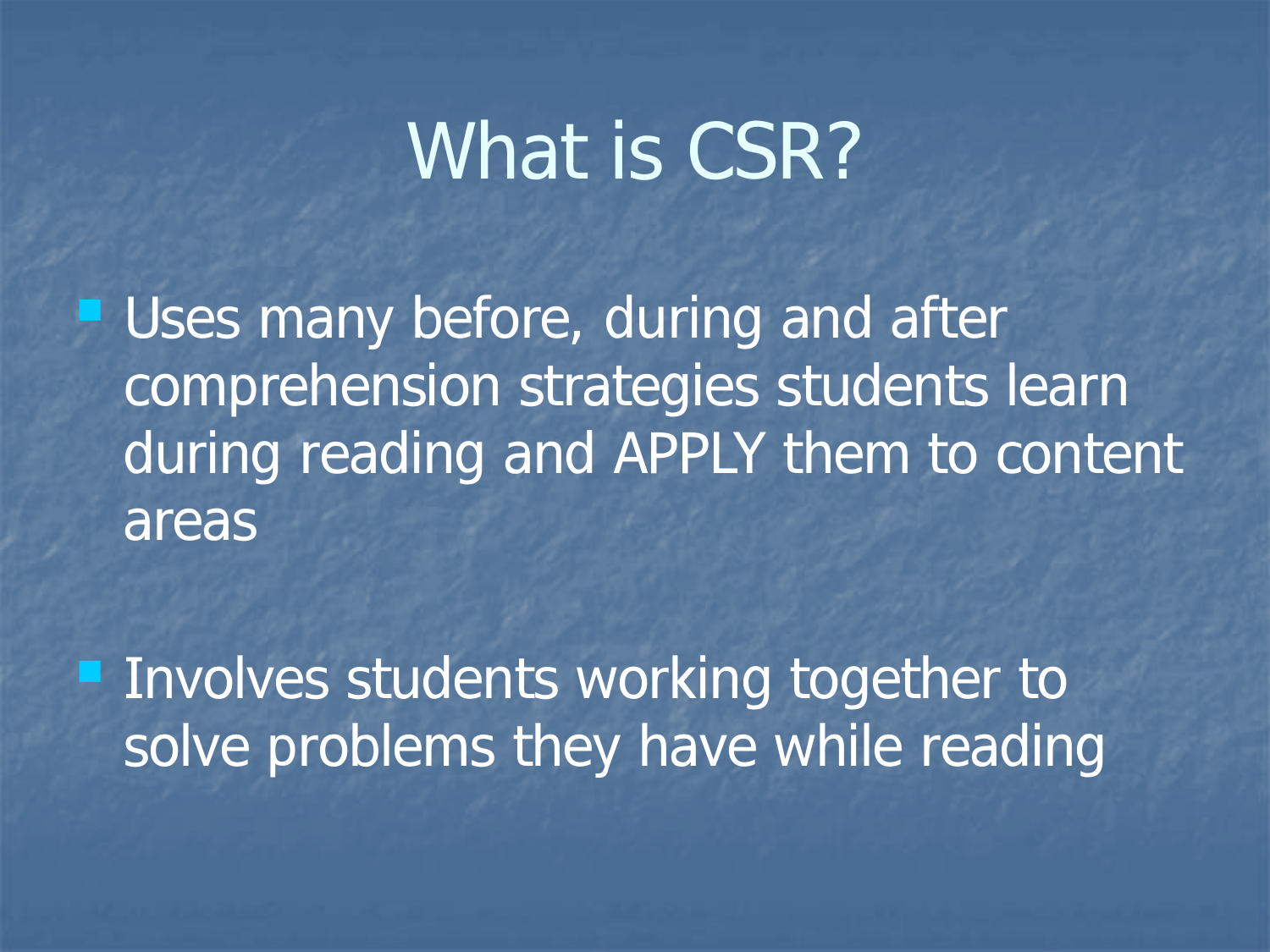

# What is CSR?
Uses many before, during and after comprehension strategies students learn during reading and APPLY them to content areas

Involves students working together to solve problems they have while reading